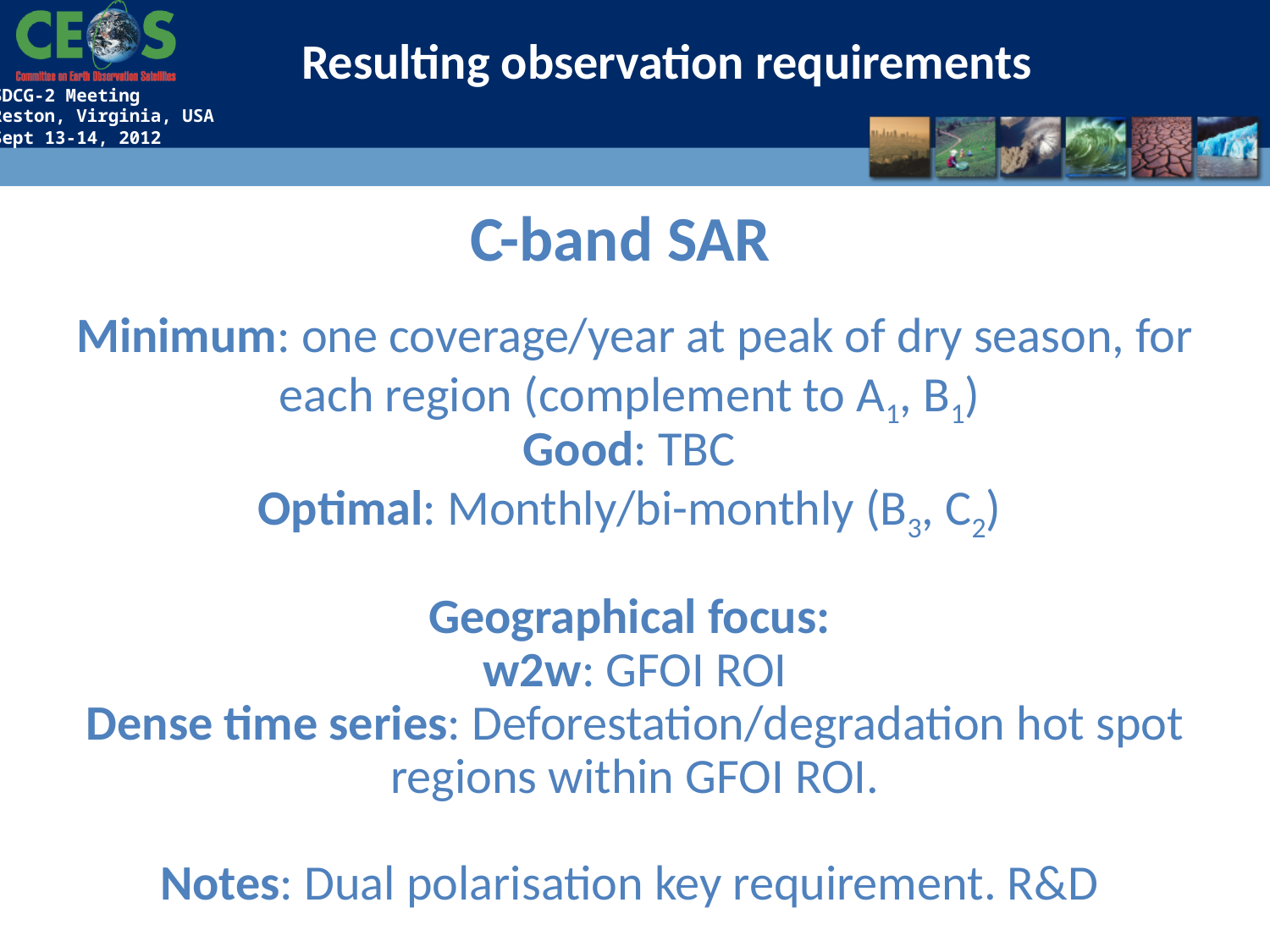

Resulting observation requirements
C-band SAR
Minimum: one coverage/year at peak of dry season, for each region (complement to A1, B1)
Good: TBC
Optimal: Monthly/bi-monthly (B3, C2)
Geographical focus:
w2w: GFOI ROI
Dense time series: Deforestation/degradation hot spot regions within GFOI ROI.
Notes: Dual polarisation key requirement. R&D